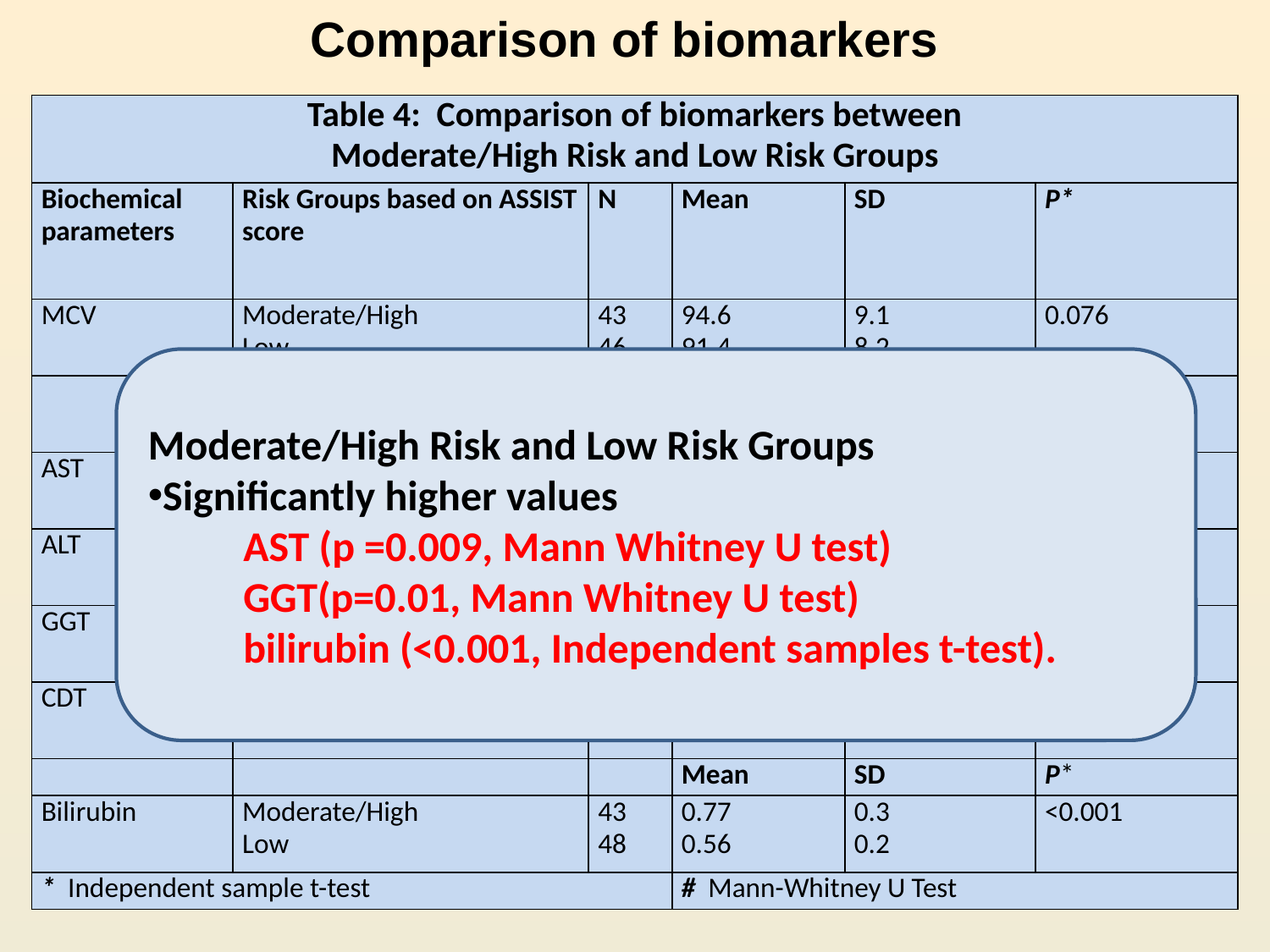

# Comparison of biomarkers
| Table 4: Comparison of biomarkers between Moderate/High Risk and Low Risk Groups |  |  |  |  |  |
| --- | --- | --- | --- | --- | --- |
| Biochemical parameters | Risk Groups based on ASSIST score | N | Mean | SD | P\* |
| MCV | Moderate/High Low | 43 46 | 94.6 91.4 | 9.1 8.2 | 0.076 |
|  |  |  | Mean Rank | Sum of Ranks | P# |
| AST | Moderate/High Low | 43 48 | 52.4 38.1 | 2251.5 1753.5 | 0.009 |
| ALT | Moderate/High Low | 43 48 | 48.7 41.07 | 2239 1766 | 0.17 |
| GGT | Moderate/High Low | 43 48 | 52.3 38.3 | 2248.5 1756.5 | 0.01 |
| CDT | Moderate/High Low | 43 46 | 49.98 40.35 | 2149 1856 | 0.079 |
|  |  |  | Mean | SD | P\* |
| Bilirubin | Moderate/High Low | 43 48 | 0.77 0.56 | 0.3 0.2 | <0.001 |
| \* Independent sample t-test |  |  | # Mann-Whitney U Test |  |  |
Moderate/High Risk and Low Risk Groups
Significantly higher values
          AST (p =0.009, Mann Whitney U test)
          GGT(p=0.01, Mann Whitney U test)
          bilirubin (<0.001, Independent samples t-test).